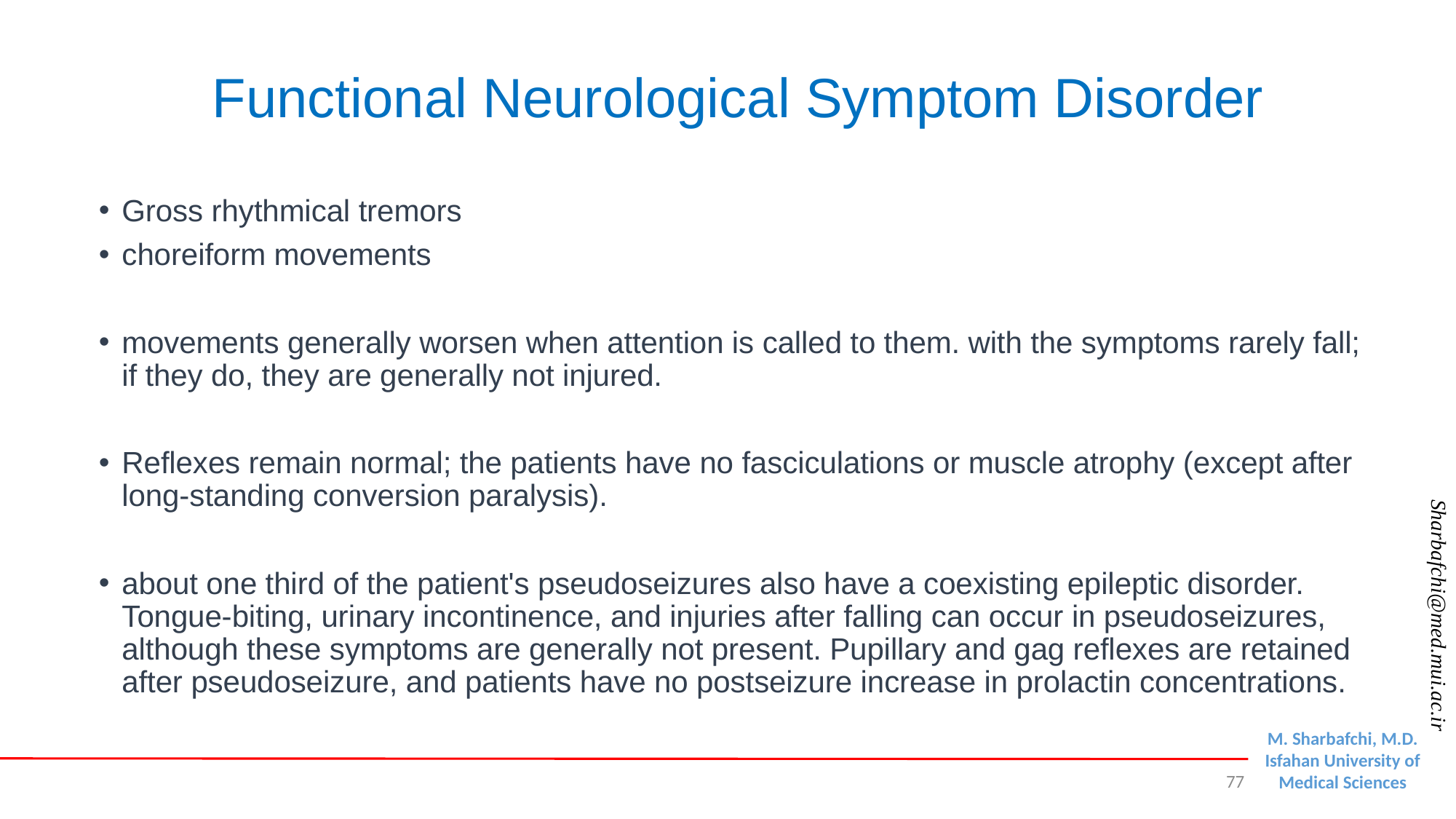

# Functional Neurological Symptom Disorder
Gross rhythmical tremors
choreiform movements

movements generally worsen when attention is called to them. with the symptoms rarely fall; if they do, they are generally not injured.

Reflexes remain normal; the patients have no fasciculations or muscle atrophy (except after long-standing conversion paralysis).

about one third of the patient's pseudoseizures also have a coexisting epileptic disorder. Tongue-biting, urinary incontinence, and injuries after falling can occur in pseudoseizures, although these symptoms are generally not present. Pupillary and gag reflexes are retained after pseudoseizure, and patients have no postseizure increase in prolactin concentrations.
77